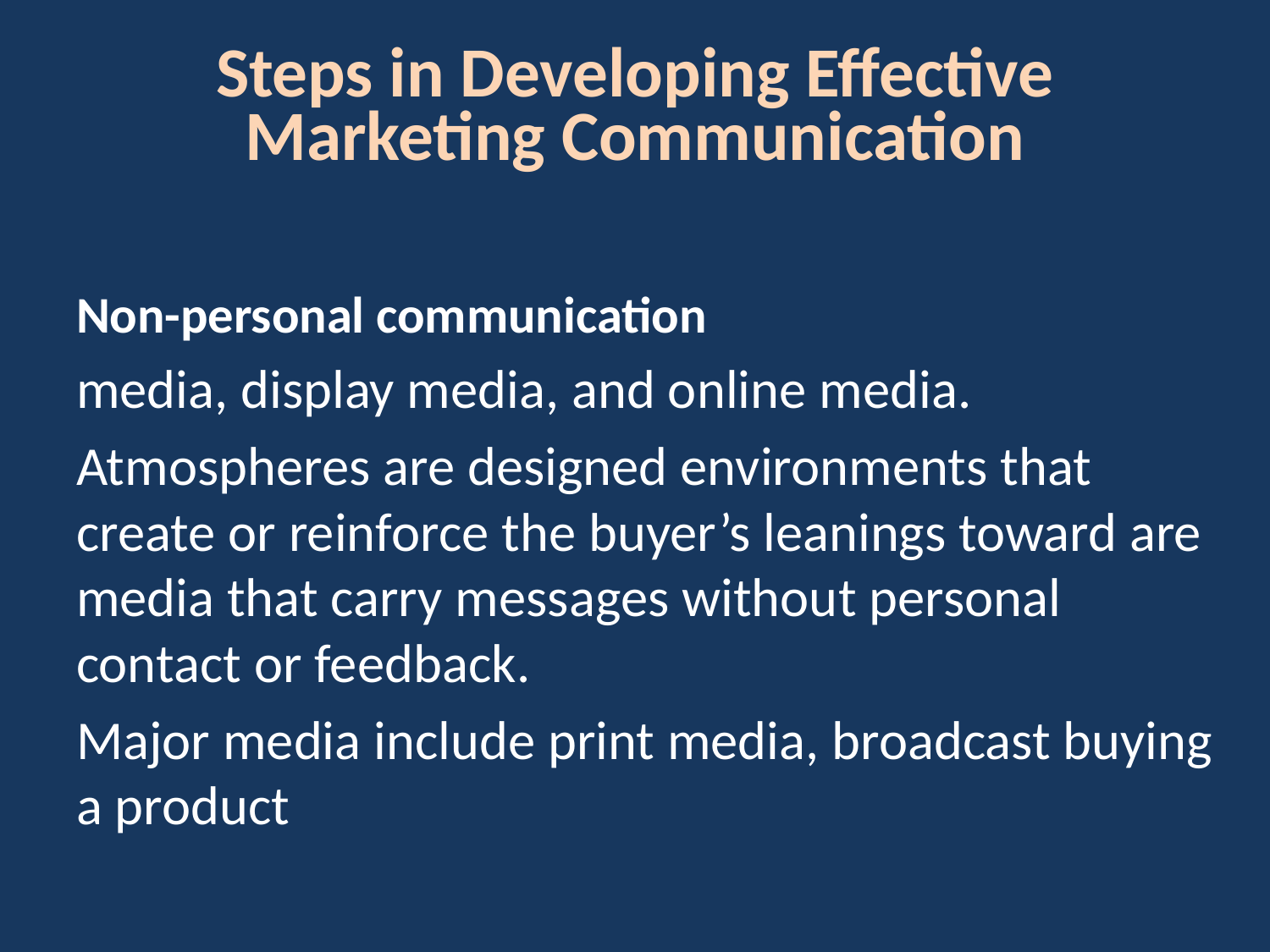

# Steps in Developing Effective Marketing Communication
Non-personal communication
media, display media, and online media.
Atmospheres are designed environments that create or reinforce the buyer’s leanings toward are media that carry messages without personal contact or feedback.
Major media include print media, broadcast buying a product